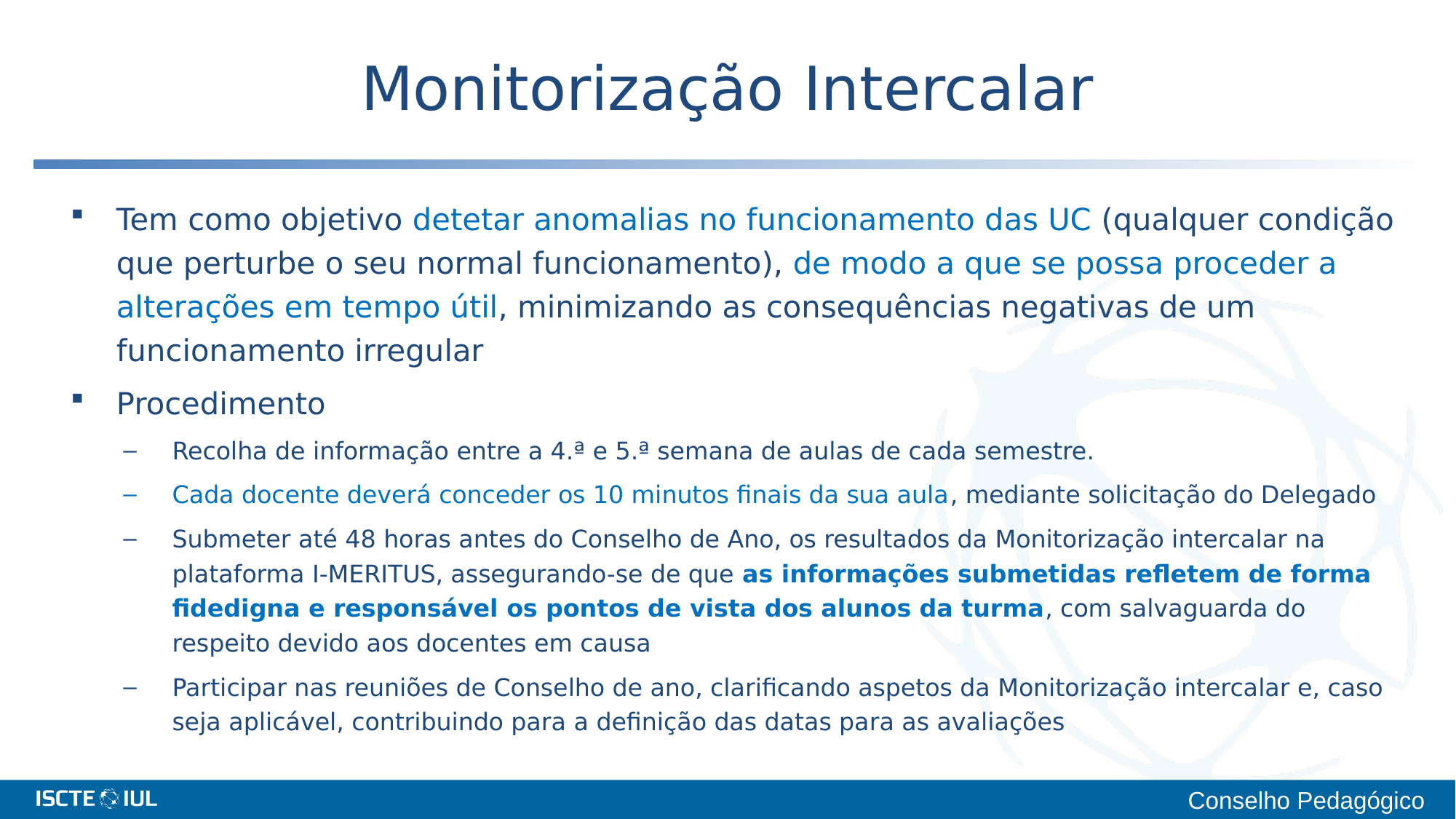

# Monitorização Intercalar
Tem como objetivo detetar anomalias no funcionamento das UC (qualquer condição que perturbe o seu normal funcionamento), de modo a que se possa proceder a alterações em tempo útil, minimizando as consequências negativas de um funcionamento irregular
Procedimento
Recolha de informação entre a 4.ª e 5.ª semana de aulas de cada semestre.
Cada docente deverá conceder os 10 minutos finais da sua aula, mediante solicitação do Delegado
Submeter até 48 horas antes do Conselho de Ano, os resultados da Monitorização intercalar na plataforma I-MERITUS, assegurando-se de que as informações submetidas refletem de forma fidedigna e responsável os pontos de vista dos alunos da turma, com salvaguarda do respeito devido aos docentes em causa
Participar nas reuniões de Conselho de ano, clarificando aspetos da Monitorização intercalar e, caso seja aplicável, contribuindo para a definição das datas para as avaliações